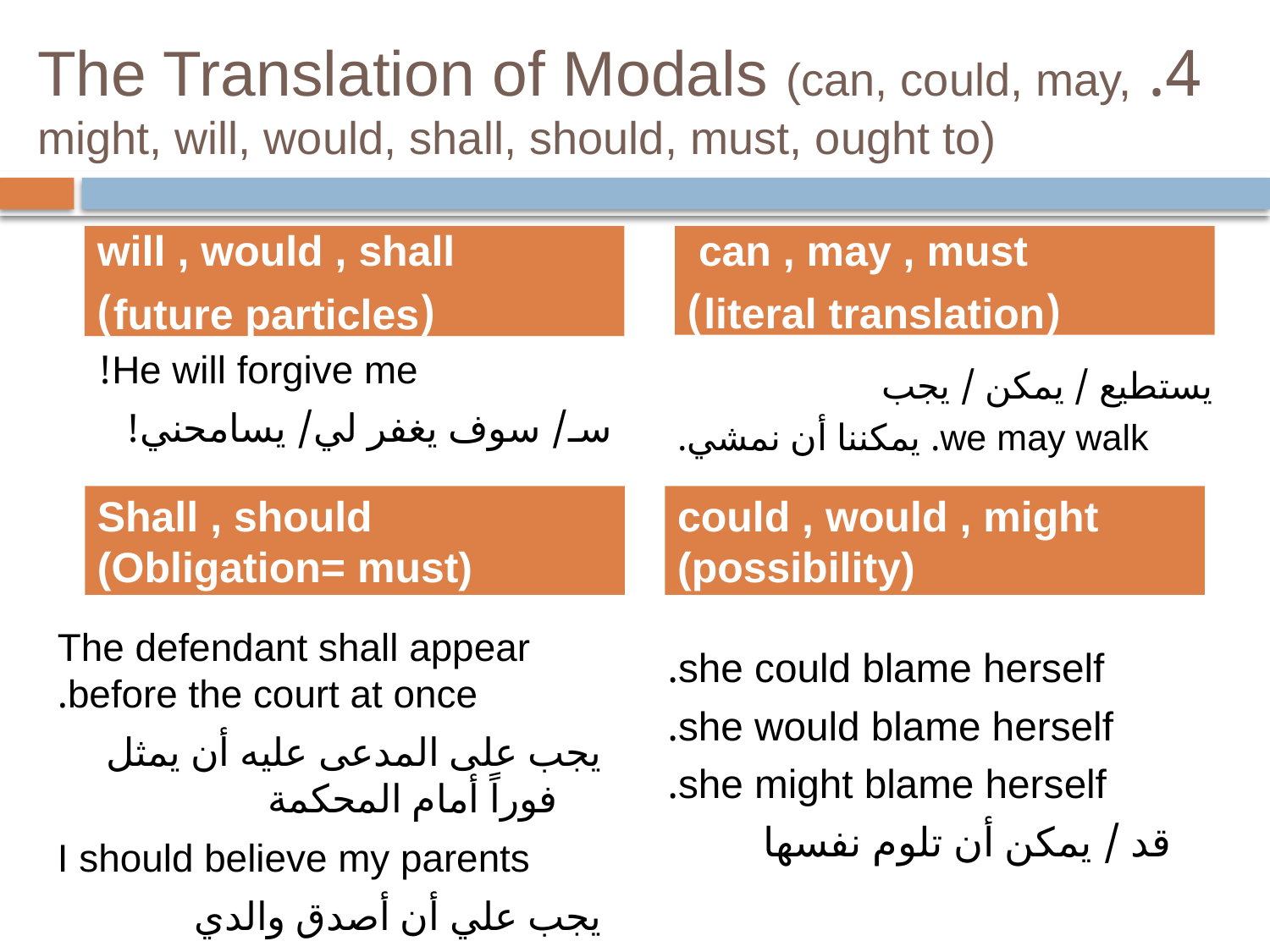

# 4. The Translation of Modals (can, could, may, might, will, would, shall, should, must, ought to)
will , would , shall
(future particles)
can , may , must
(literal translation)
He will forgive me!
سـ/ سوف يغفر لي/ يسامحني!

 يستطيع / يمكن / يجب
we may walk. يمكننا أن نمشي.
Shall , should (Obligation= must)
could , would , might (possibility)
The defendant shall appear before the court at once.
يجب على المدعى عليه أن يمثل فوراً أمام المحكمة
I should believe my parents
يجب علي أن أصدق والدي
she could blame herself.
she would blame herself.
she might blame herself.
 قد / يمكن أن تلوم نفسها